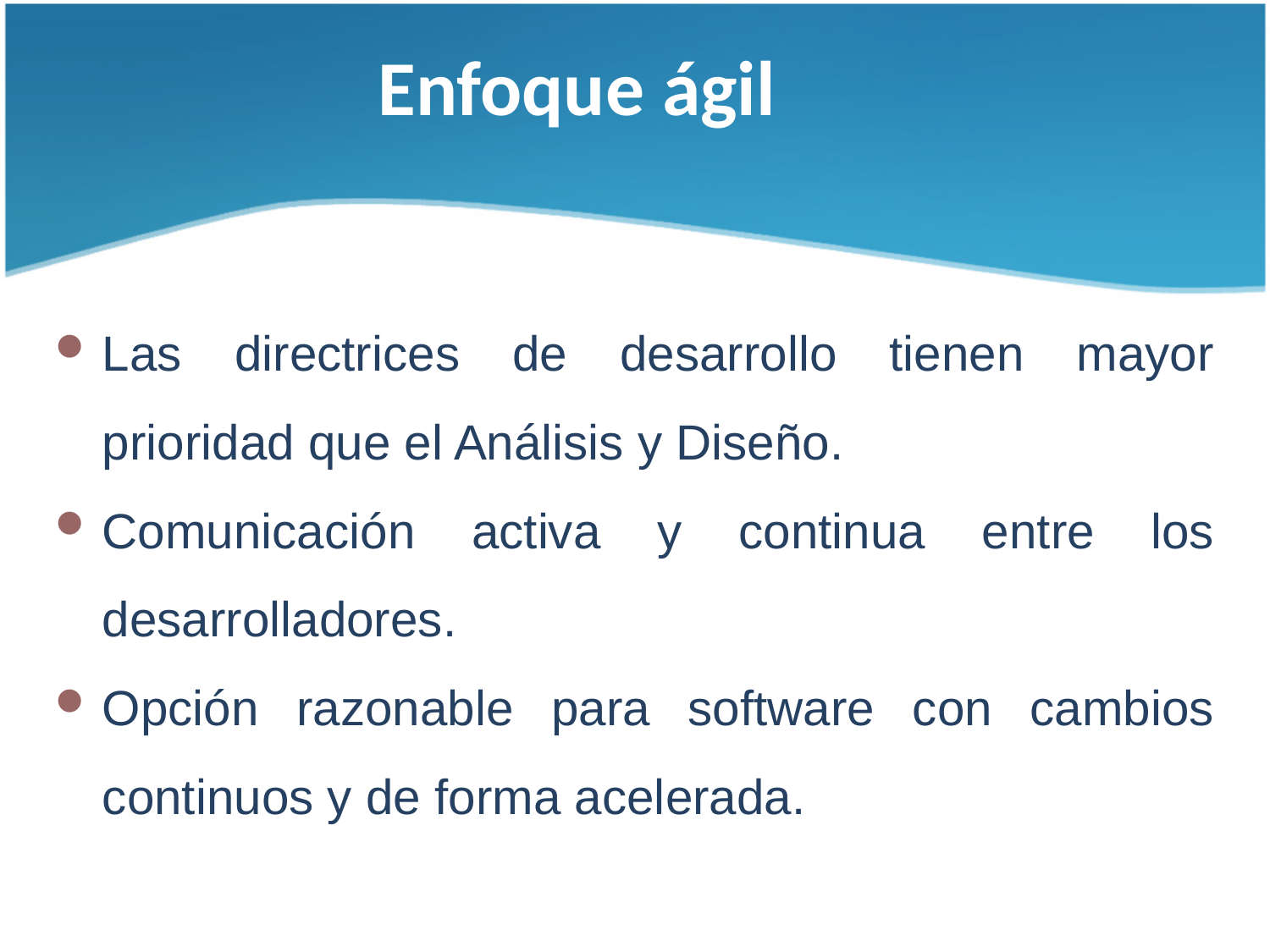

Enfoque ágil
Las directrices de desarrollo tienen mayor prioridad que el Análisis y Diseño.
Comunicación activa y continua entre los desarrolladores.
Opción razonable para software con cambios continuos y de forma acelerada.